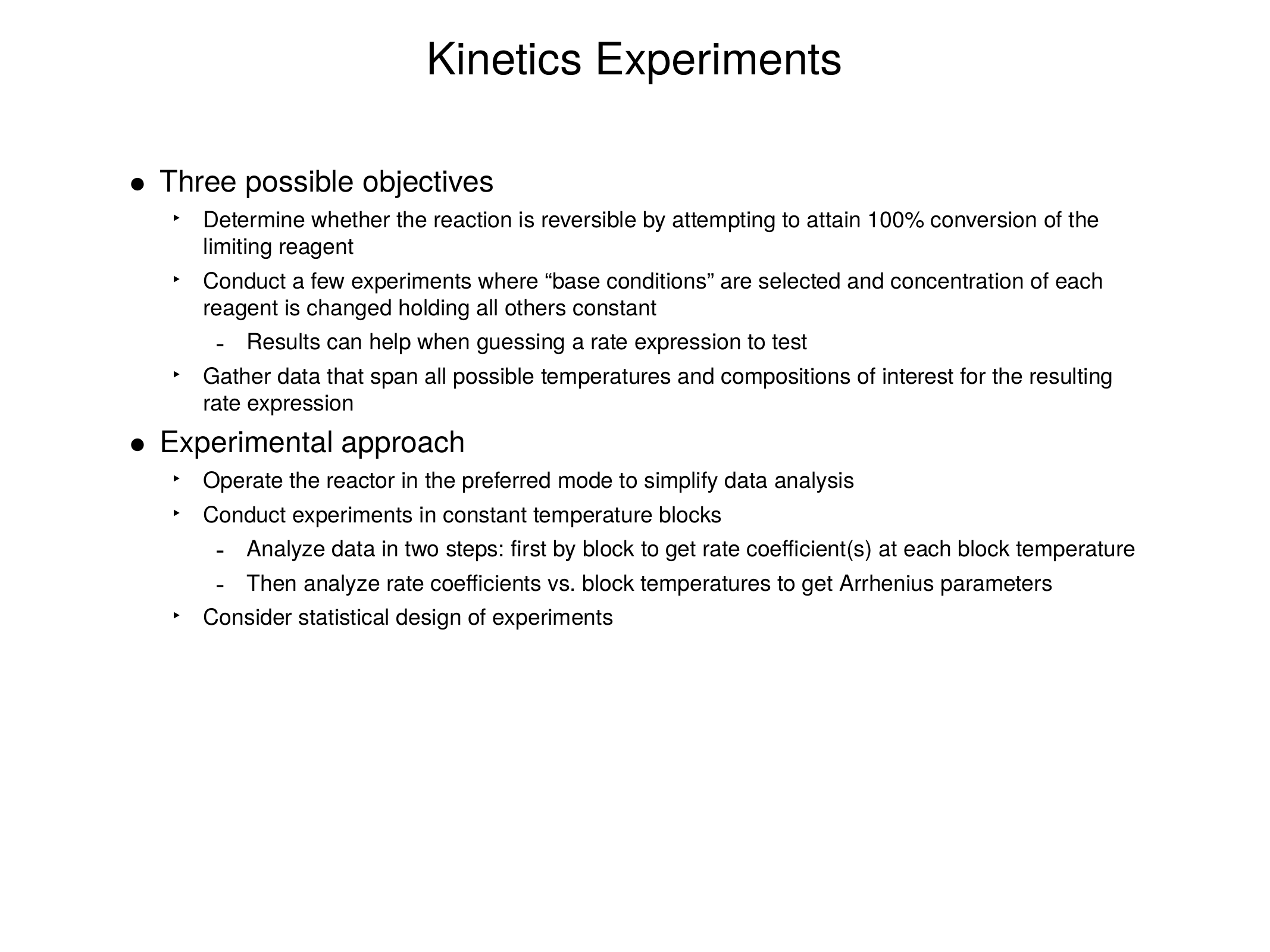

# Kinetics Experiments
Three possible objectives
Determine whether the reaction is reversible by attempting to attain 100% conversion of the limiting reagent
Conduct a few experiments where “base conditions” are selected and concentration of each reagent is changed holding all others constant
Results can help when guessing a rate expression to test
Gather data that span all possible temperatures and compositions of interest for the resulting rate expression
Experimental approach
Operate the reactor in the preferred mode to simplify data analysis
Conduct experiments in constant temperature blocks
Analyze data in two steps: first by block to get rate coefficient(s) at each block temperature
Then analyze rate coefficients vs. block temperatures to get Arrhenius parameters
Consider statistical design of experiments